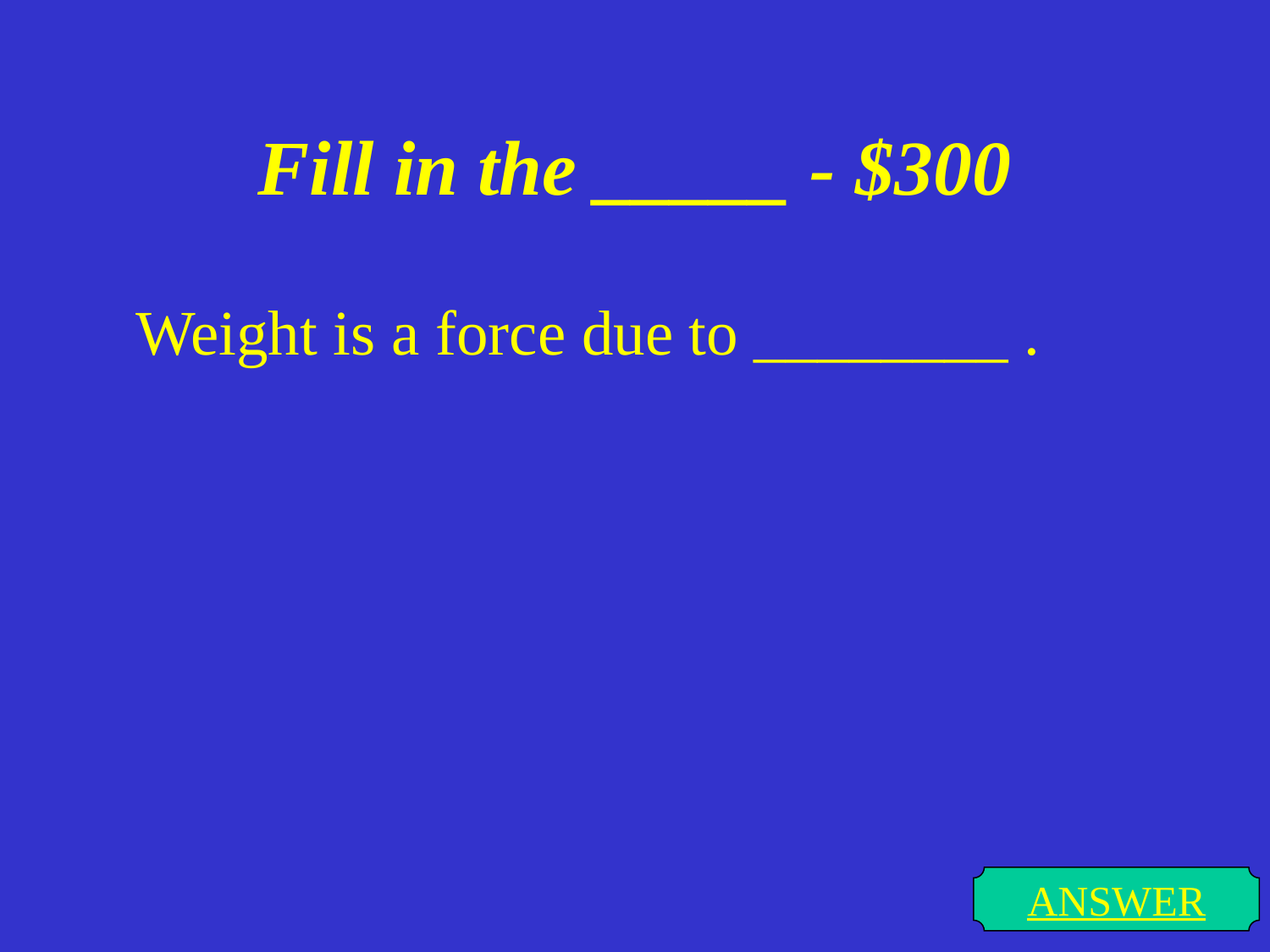

# Fill in the _____ - $300
Weight is a force due to ________ .

ANSWER